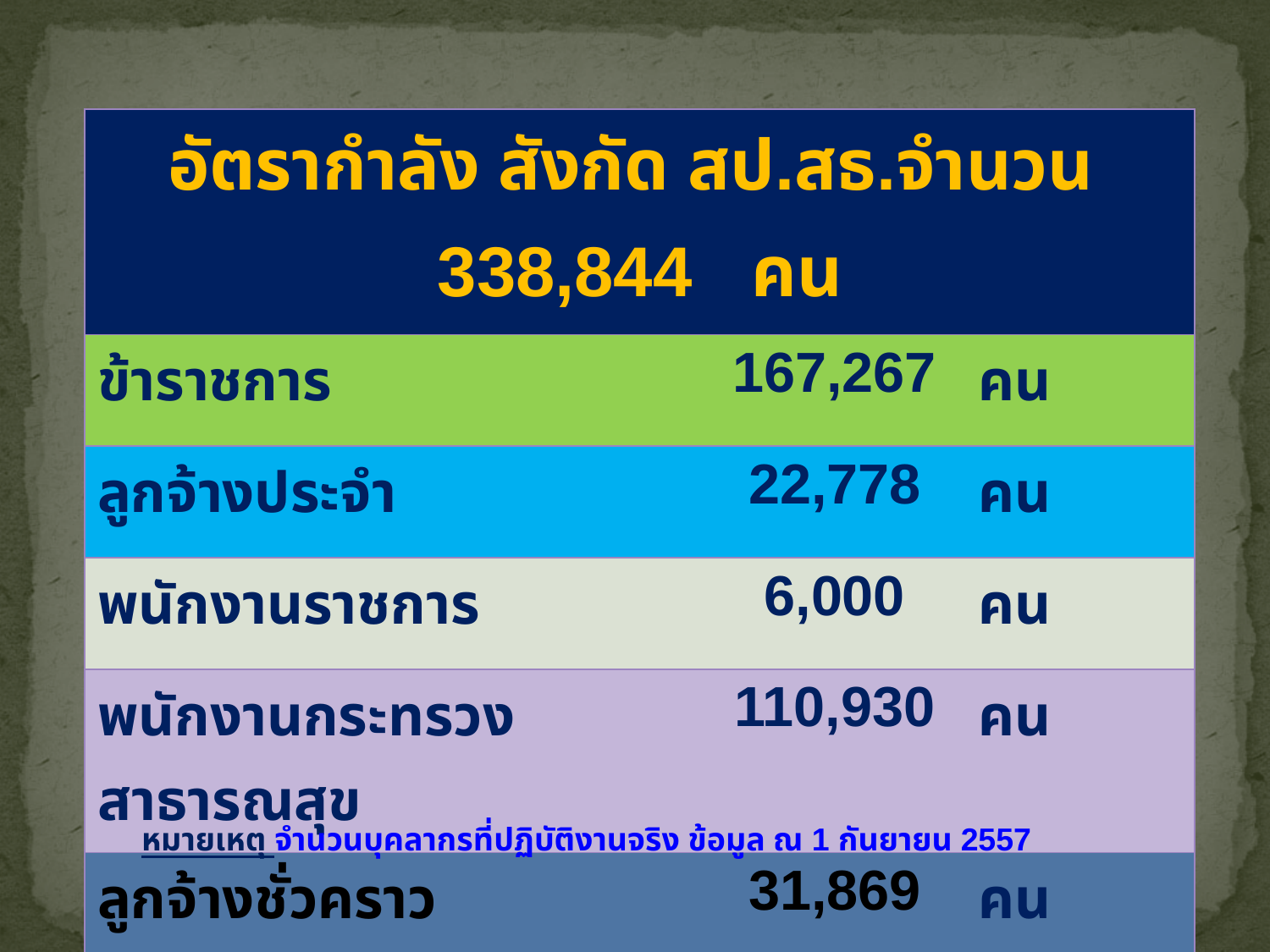

| อัตรากำลัง สังกัด สป.สธ.จำนวน 338,844 คน |  |  |
| --- | --- | --- |
| ข้าราชการ | 167,267 | คน |
| ลูกจ้างประจำ | 22,778 | คน |
| พนักงานราชการ | 6,000 | คน |
| พนักงานกระทรวงสาธารณสุข | 110,930 | คน |
| ลูกจ้างชั่วคราว | 31,869 | คน |
หมายเหตุ จำนวนบุคลากรที่ปฏิบัติงานจริง ข้อมูล ณ 1 กันยายน 2557